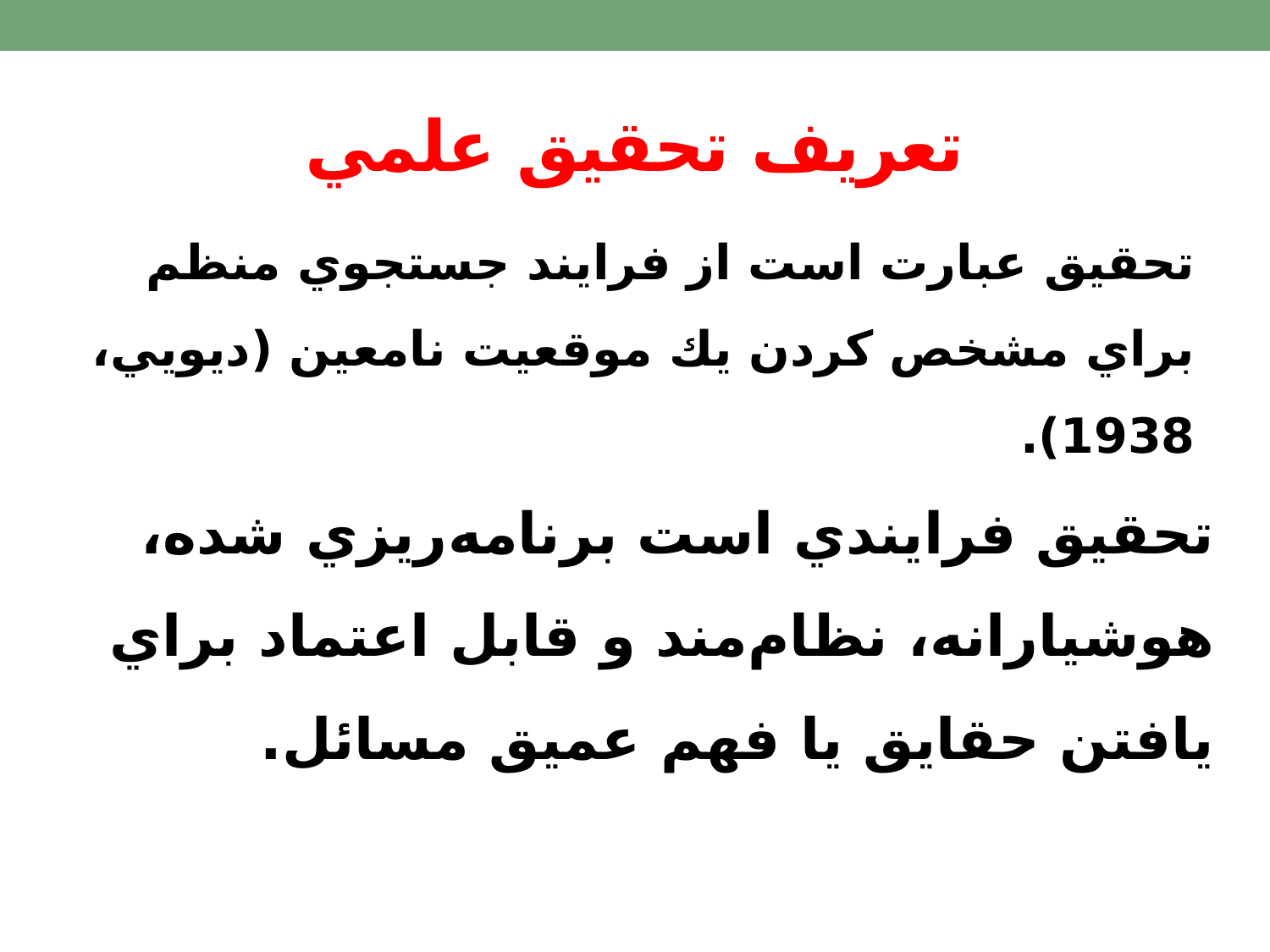

# تعريف تحقيق علمي
تحقيق عبارت است از فرايند جستجوي منظم براي مشخص كردن يك موقعيت نامعين (ديويي، 1938).
تحقيق فرايندي است برنامه‌ريزي شده، هوشيارانه، نظام‌مند و قابل اعتماد براي يافتن حقايق يا فهم عميق مسائل.